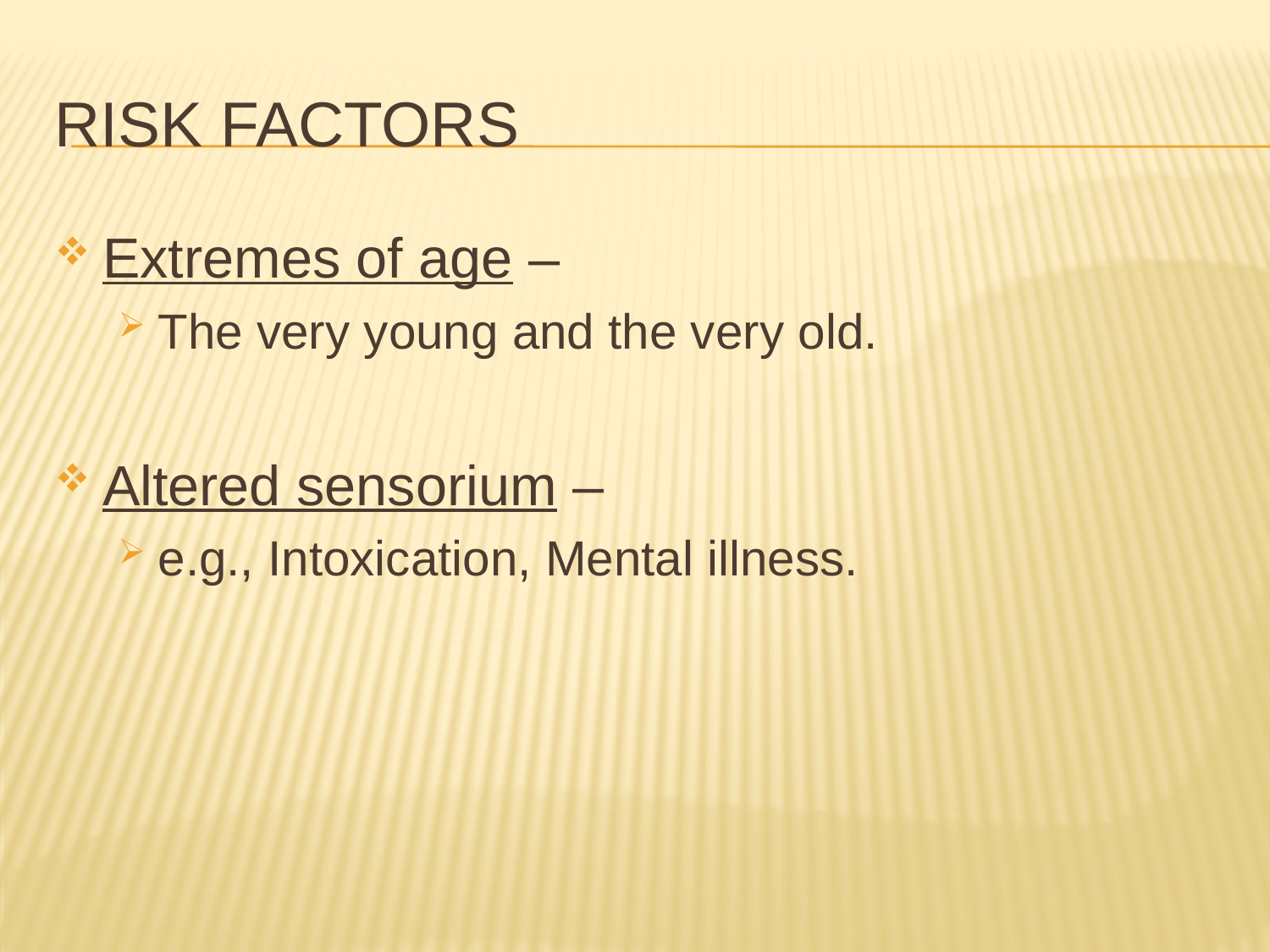

# Risk Factors
Extremes of age –
The very young and the very old.

Altered sensorium –
e.g., Intoxication, Mental illness.